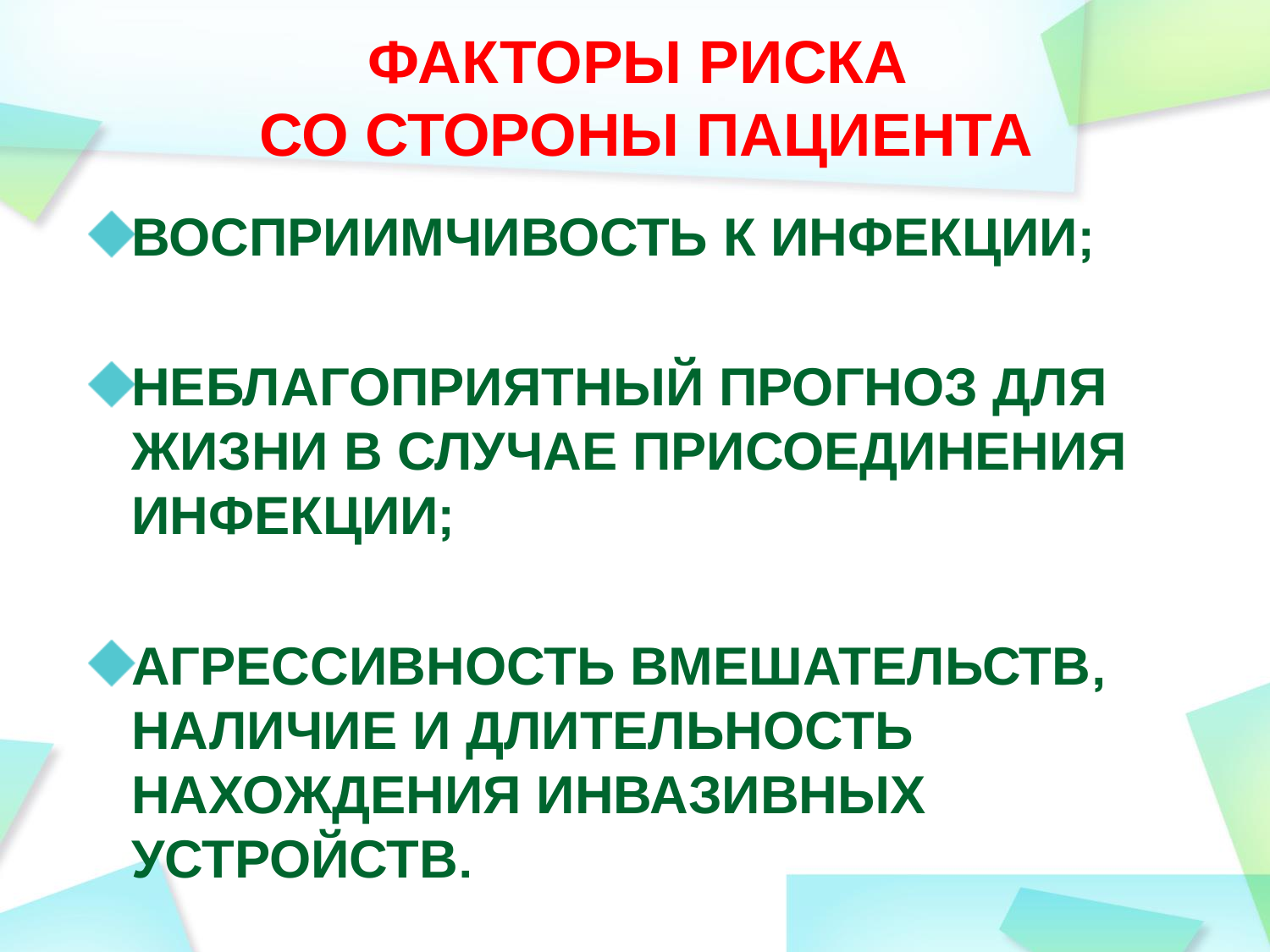

# ФАКТОРЫ РИСКА СО СТОРОНЫ ПАЦИЕНТА
ВОСПРИИМЧИВОСТЬ К ИНФЕКЦИИ;

НЕБЛАГОПРИЯТНЫЙ ПРОГНОЗ ДЛЯ ЖИЗНИ В СЛУЧАЕ ПРИСОЕДИНЕНИЯ ИНФЕКЦИИ;

АГРЕССИВНОСТЬ ВМЕШАТЕЛЬСТВ, НАЛИЧИЕ И ДЛИТЕЛЬНОСТЬ НАХОЖДЕНИЯ ИНВАЗИВНЫХ УСТРОЙСТВ.